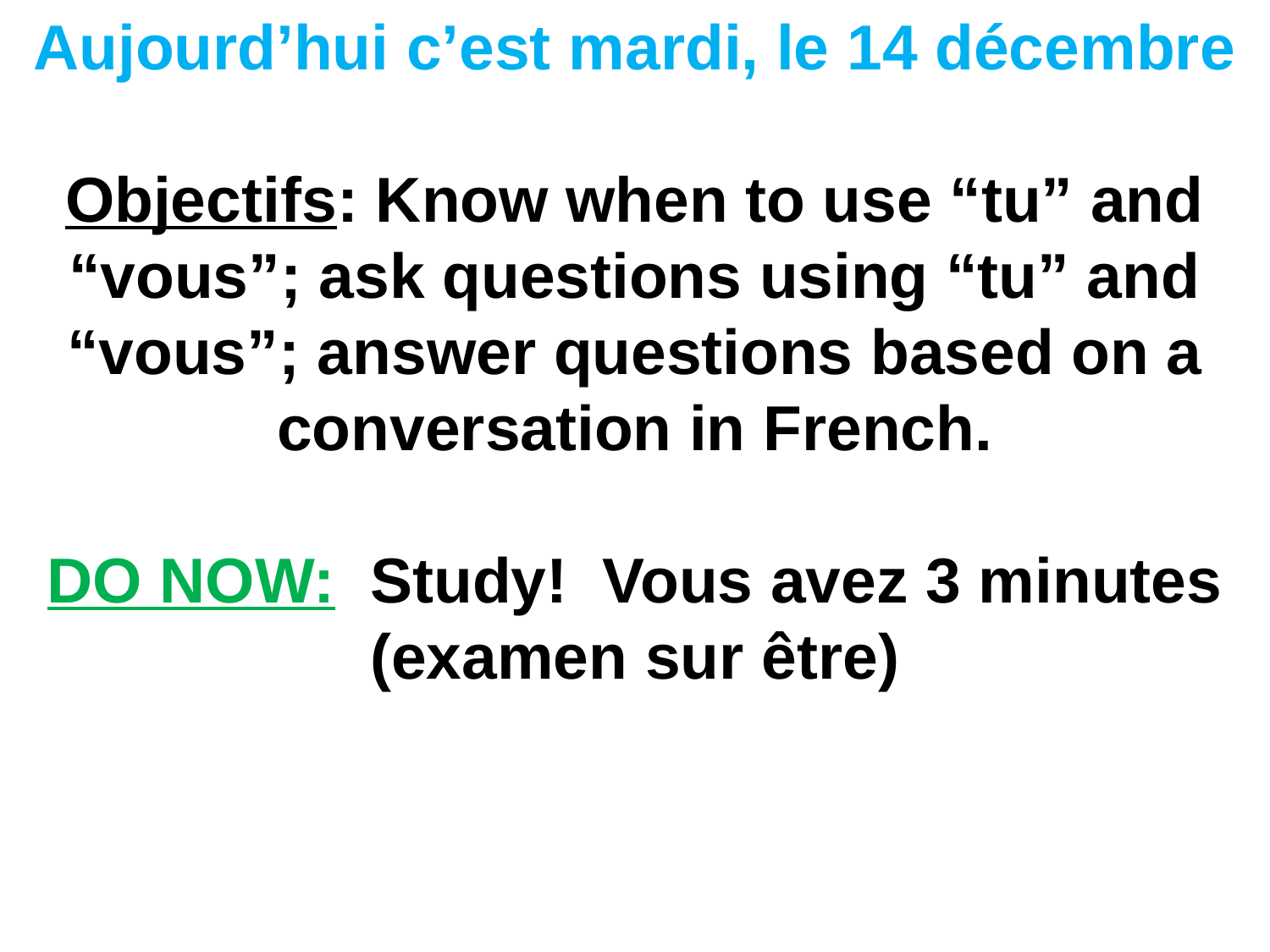

Aujourd’hui c’est mardi, le 14 décembre

Objectifs: Know when to use “tu” and “vous”; ask questions using “tu” and “vous”; answer questions based on a conversation in French.

DO NOW:  Study!  Vous avez 3 minutes (examen sur être)